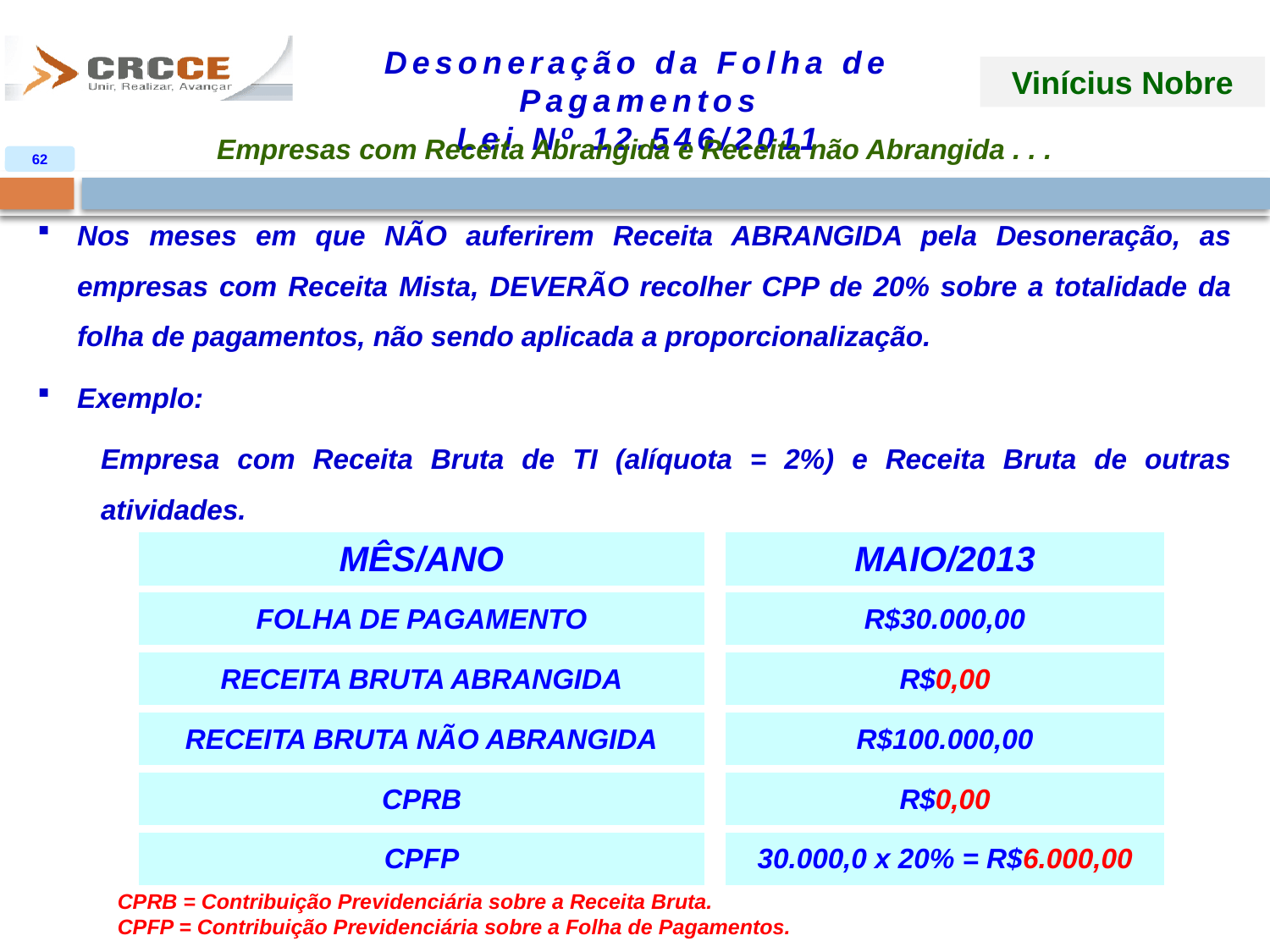

Empresas com Receita Abrangida e Receita não Abrangida . . .
62
Nos meses em que NÃO auferirem Receita ABRANGIDA pela Desoneração, as empresas com Receita Mista, DEVERÃO recolher CPP de 20% sobre a totalidade da folha de pagamentos, não sendo aplicada a proporcionalização.
Exemplo:
Empresa com Receita Bruta de TI (alíquota = 2%) e Receita Bruta de outras atividades.
| MAIO/2013 |
| --- |
| MÊS/ANO |
| --- |
| R$30.000,00 |
| --- |
| FOLHA DE PAGAMENTO |
| --- |
| R$0,00 |
| --- |
| RECEITA BRUTA ABRANGIDA |
| --- |
| R$100.000,00 |
| --- |
| RECEITA BRUTA NÃO ABRANGIDA |
| --- |
| R$0,00 |
| --- |
| CPRB |
| --- |
| 30.000,0 x 20% = R$6.000,00 |
| --- |
| CPFP |
| --- |
CPRB = Contribuição Previdenciária sobre a Receita Bruta.
CPFP = Contribuição Previdenciária sobre a Folha de Pagamentos.